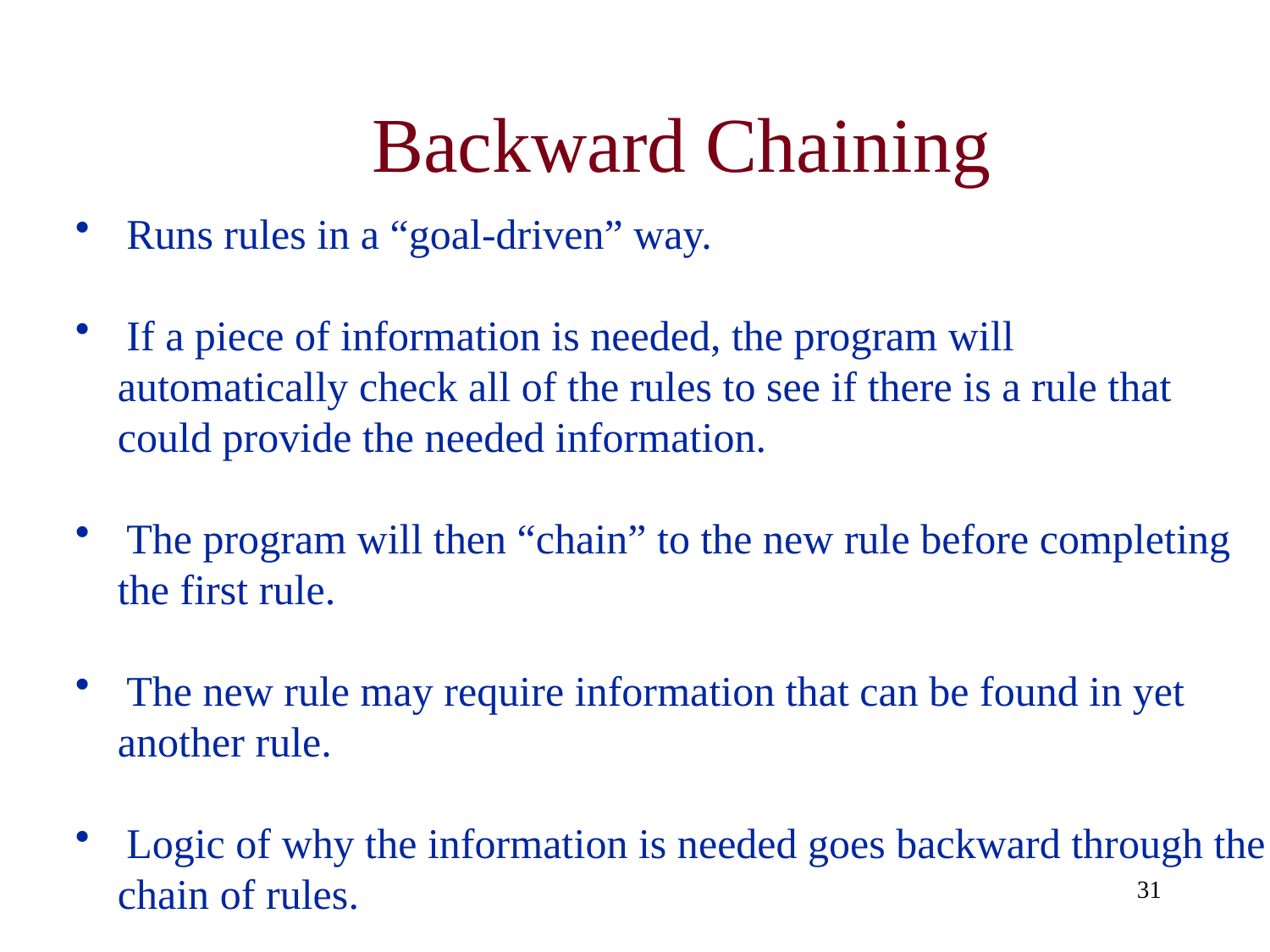

# Backward Chaining
  Runs rules in a “goal-driven” way.

  If a piece of information is needed, the program will
    automatically check all of the rules to see if there is a rule that
    could provide the needed information.

  The program will then “chain” to the new rule before completing
    the first rule.

  The new rule may require information that can be found in yet
    another rule.

  Logic of why the information is needed goes backward through the
    chain of rules.

31